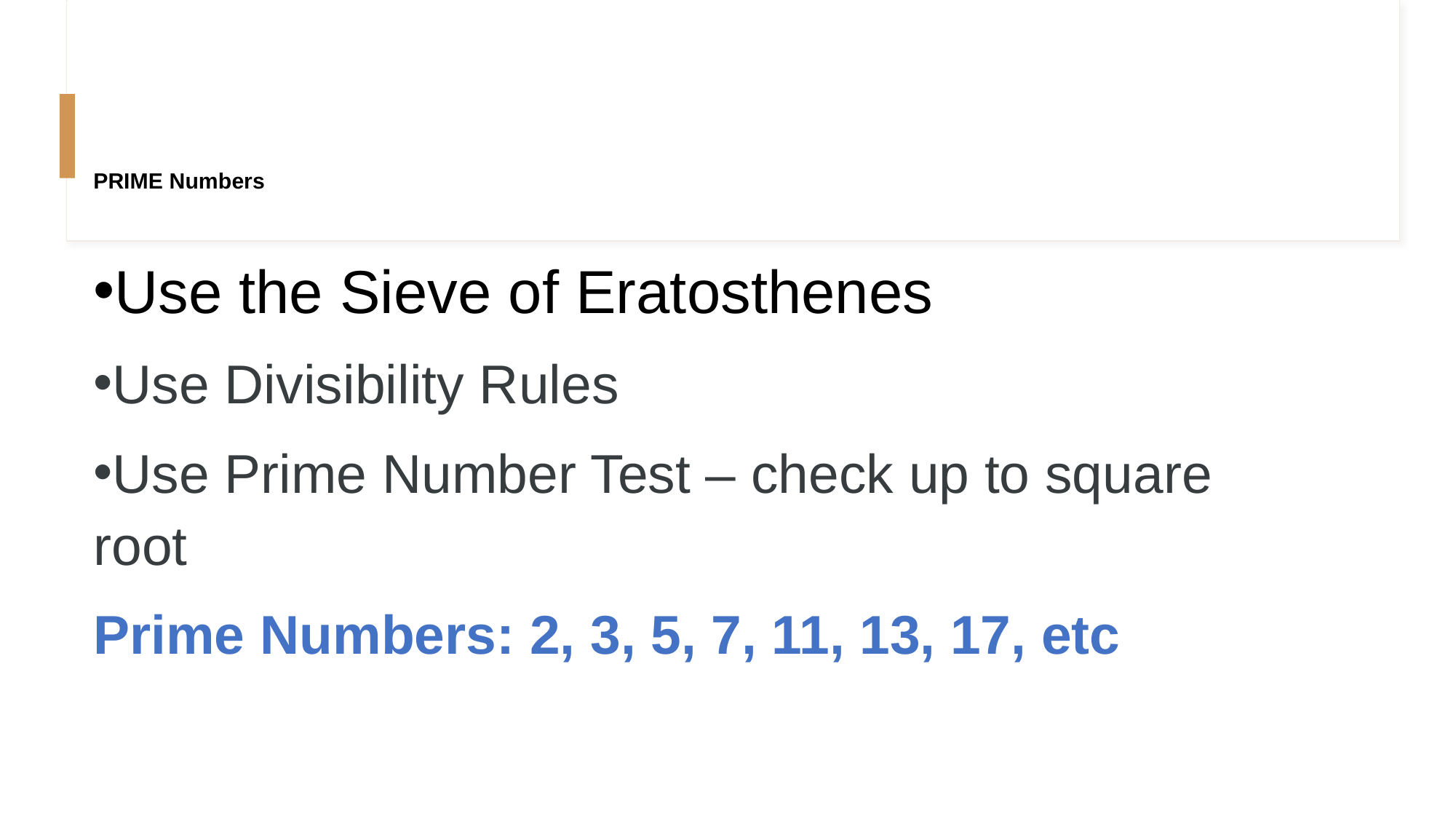

# PRIME Numbers
Use the Sieve of Eratosthenes
Use Divisibility Rules
Use Prime Number Test – check up to square root
Prime Numbers: 2, 3, 5, 7, 11, 13, 17, etc